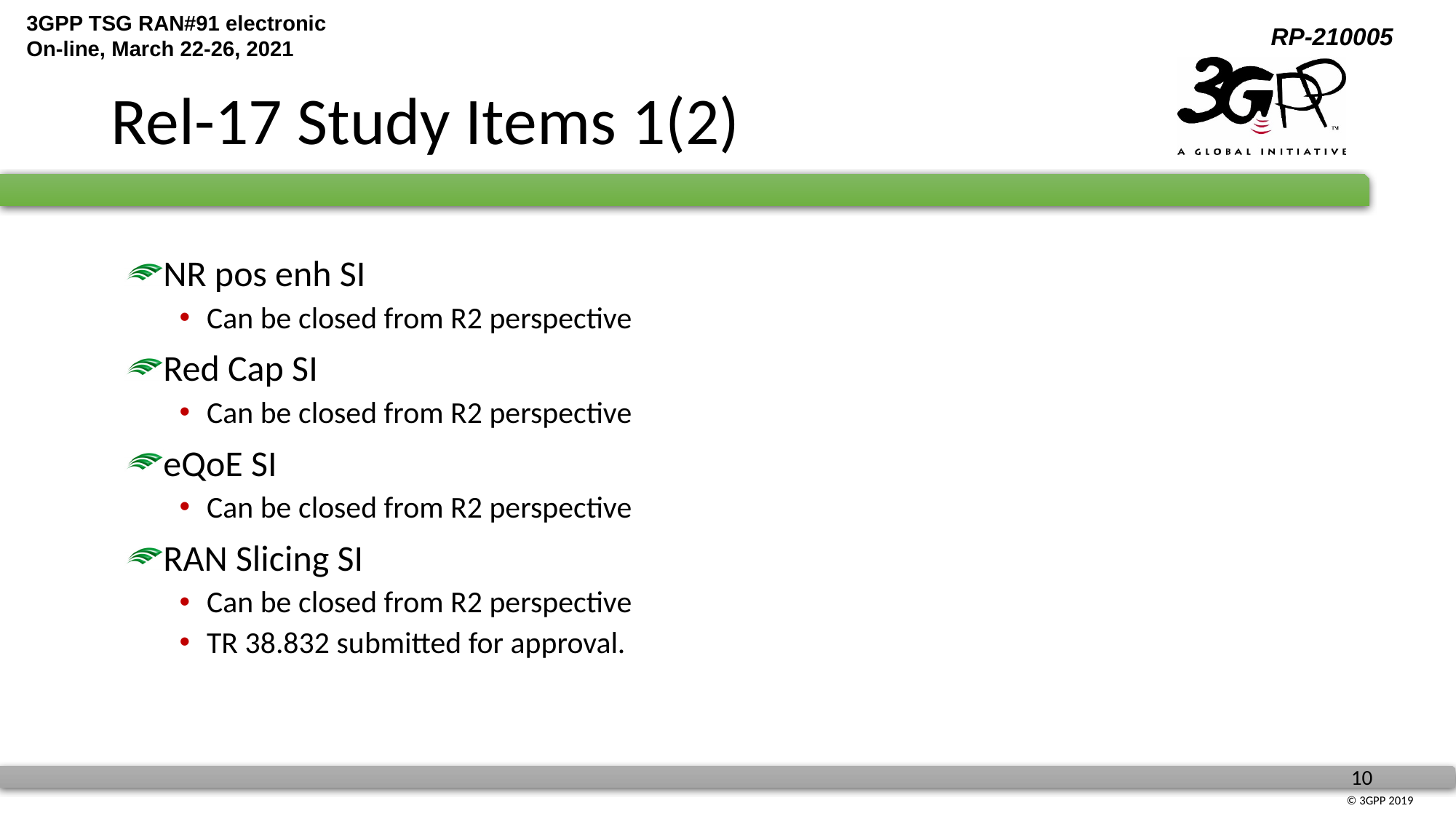

# Rel-17 Study Items 1(2)
NR pos enh SI
Can be closed from R2 perspective
Red Cap SI
Can be closed from R2 perspective
eQoE SI
Can be closed from R2 perspective
RAN Slicing SI
Can be closed from R2 perspective
TR 38.832 submitted for approval.